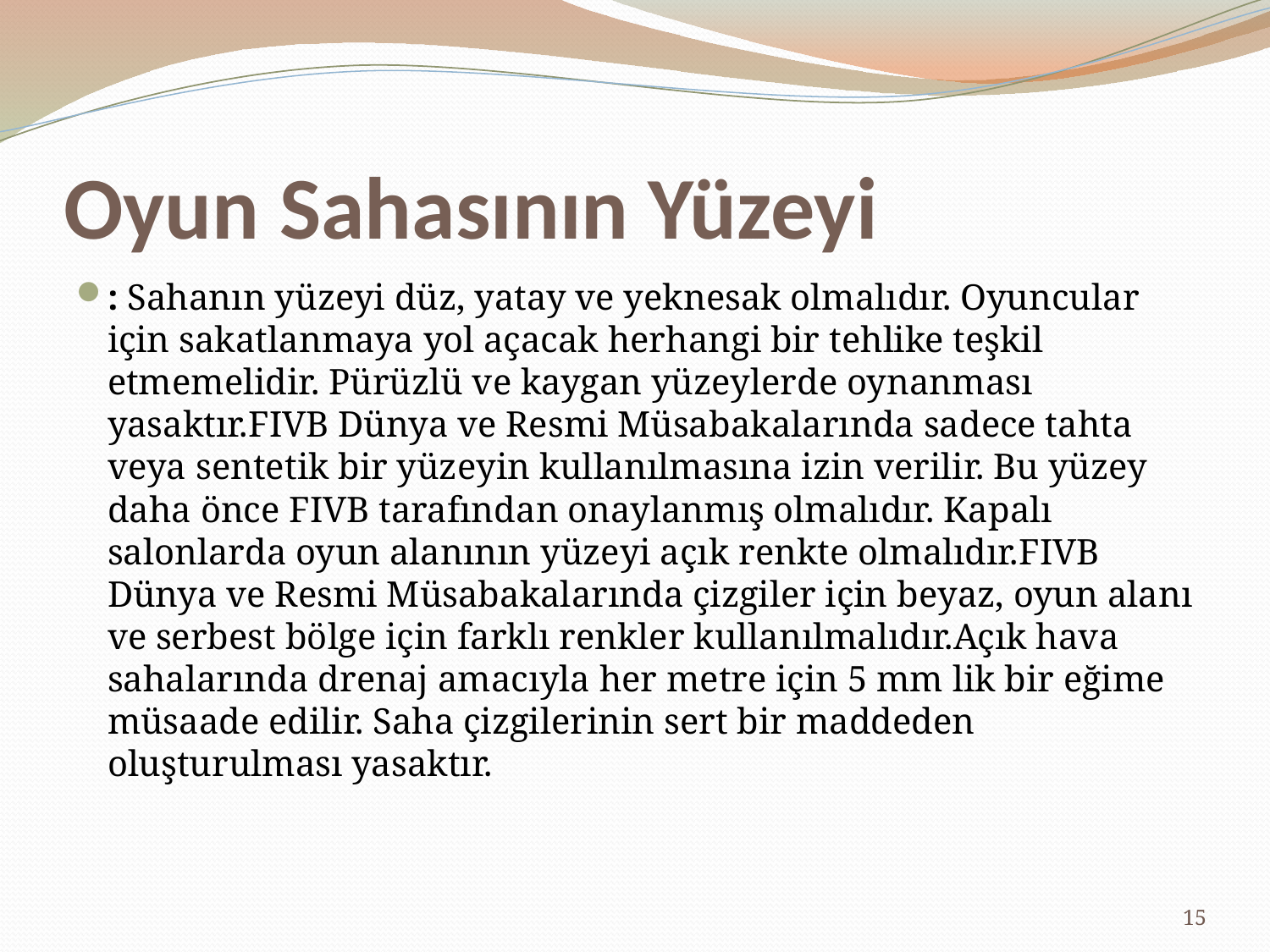

# Oyun Sahasının Yüzeyi
: Sahanın yüzeyi düz, yatay ve yeknesak olmalıdır. Oyuncular için sakatlanmaya yol açacak herhangi bir tehlike teşkil etmemelidir. Pürüzlü ve kaygan yüzeylerde oynanması yasaktır.FIVB Dünya ve Resmi Müsabakalarında sadece tahta veya sentetik bir yüzeyin kullanılmasına izin verilir. Bu yüzey daha önce FIVB tarafından onaylanmış olmalıdır. Kapalı salonlarda oyun alanının yüzeyi açık renkte olmalıdır.FIVB Dünya ve Resmi Müsabakalarında çizgiler için beyaz, oyun alanı ve serbest bölge için farklı renkler kullanılmalıdır.Açık hava sahalarında drenaj amacıyla her metre için 5 mm lik bir eğime müsaade edilir. Saha çizgilerinin sert bir maddeden oluşturulması yasaktır.
15